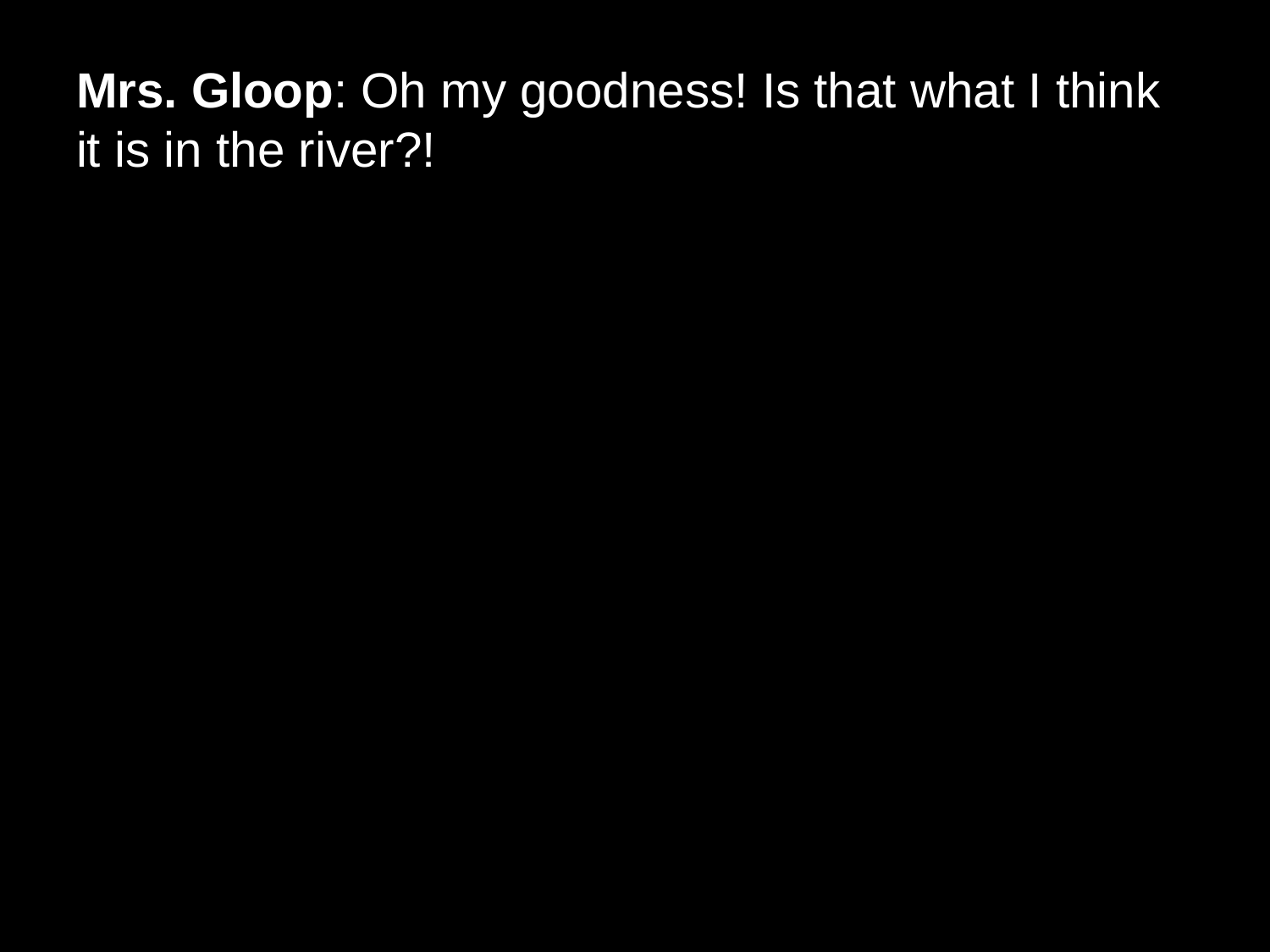

# Mrs. Gloop: Oh my goodness! Is that what I think it is in the river?!